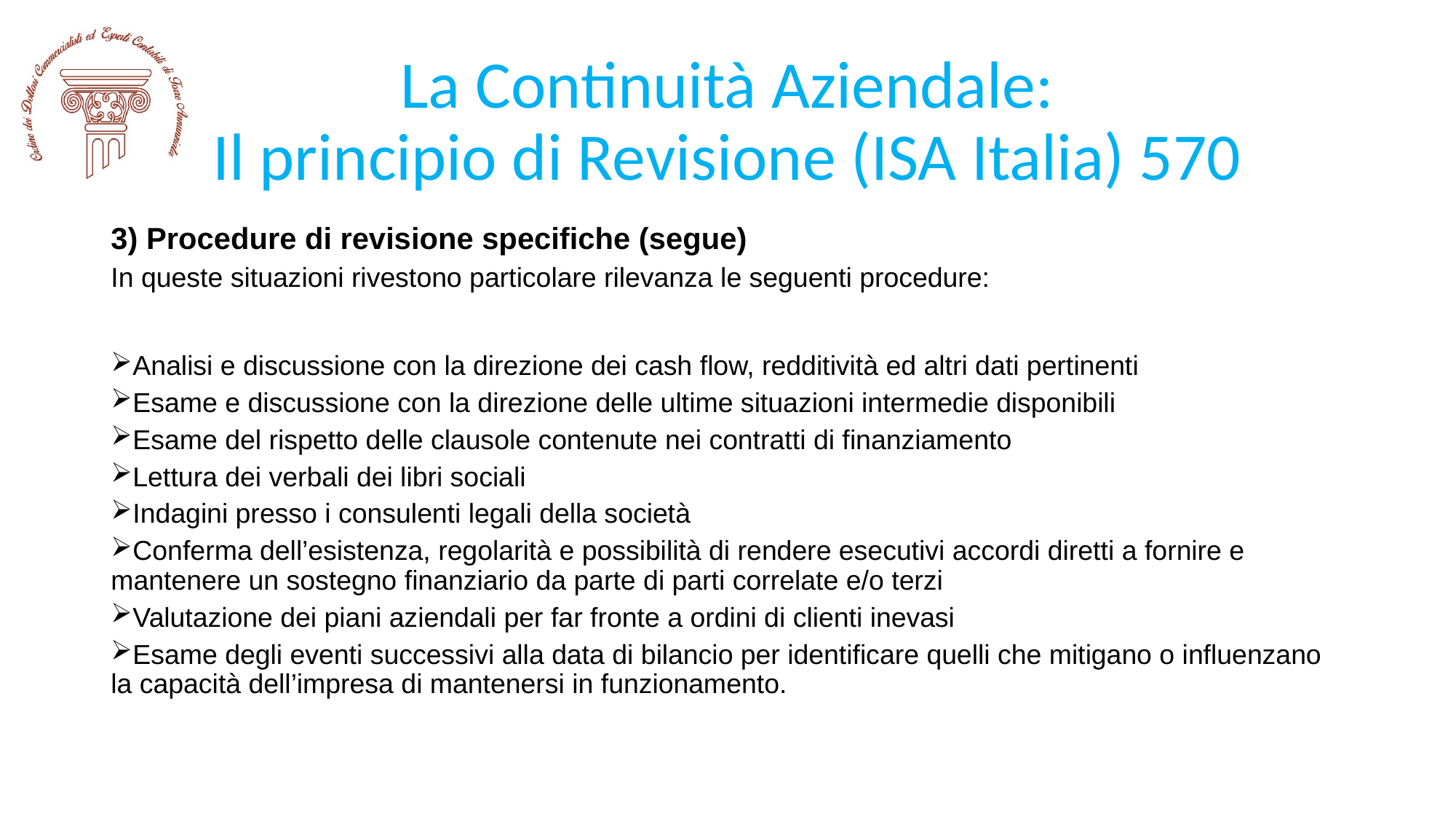

# La Continuità Aziendale: Il principio di Revisione (ISA Italia) 570
3) Procedure di revisione specifiche (segue)
In queste situazioni rivestono particolare rilevanza le seguenti procedure:

Analisi e discussione con la direzione dei cash flow, redditività ed altri dati pertinenti
Esame e discussione con la direzione delle ultime situazioni intermedie disponibili
Esame del rispetto delle clausole contenute nei contratti di finanziamento
Lettura dei verbali dei libri sociali
Indagini presso i consulenti legali della società
Conferma dell’esistenza, regolarità e possibilità di rendere esecutivi accordi diretti a fornire e mantenere un sostegno finanziario da parte di parti correlate e/o terzi
Valutazione dei piani aziendali per far fronte a ordini di clienti inevasi
Esame degli eventi successivi alla data di bilancio per identificare quelli che mitigano o influenzano la capacità dell’impresa di mantenersi in funzionamento.